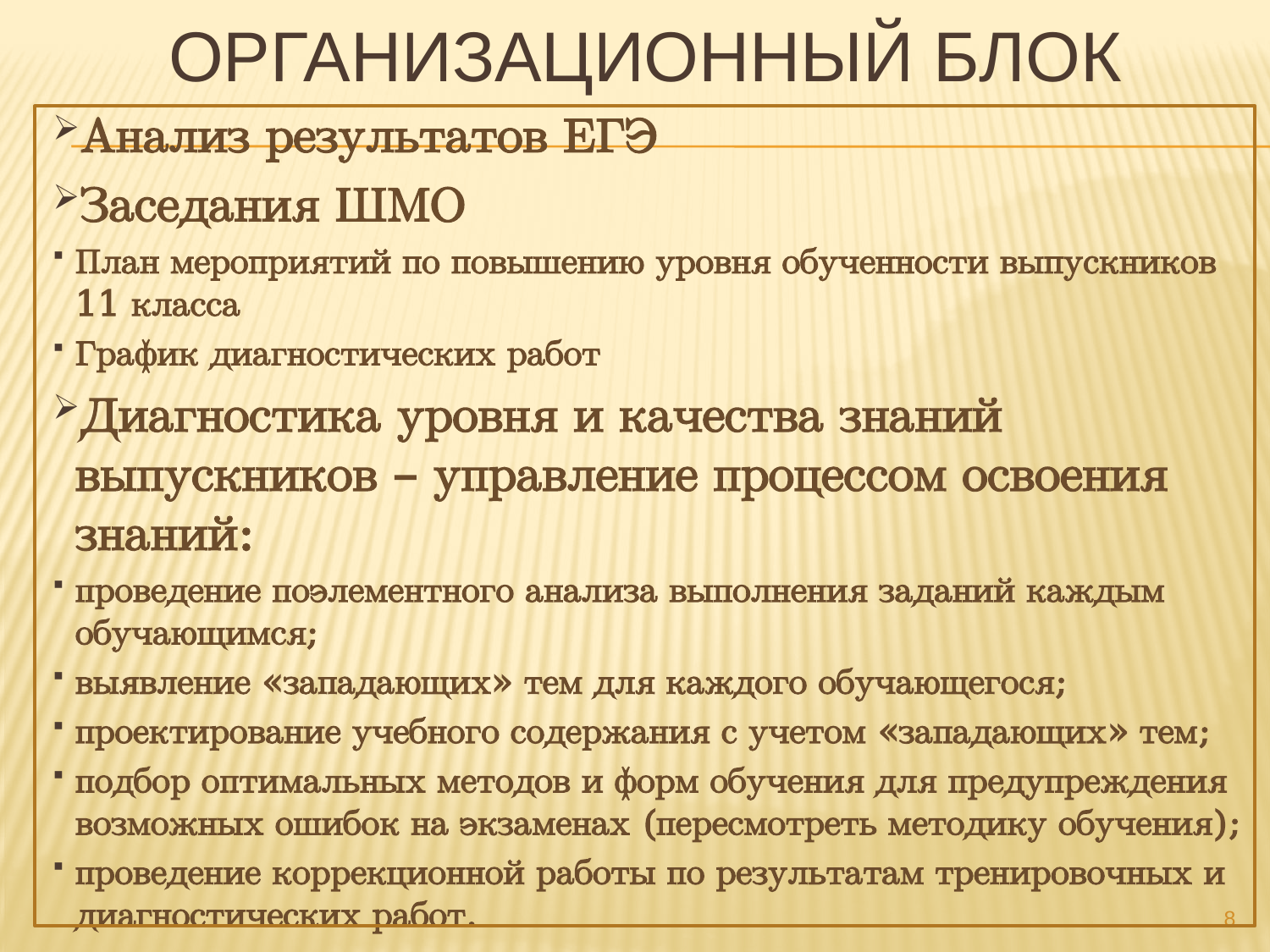

# Организационный блок
Анализ результатов ЕГЭ
Заседания ШМО
План мероприятий по повышению уровня обученности выпускников 11 класса
График диагностических работ
Диагностика уровня и качества знаний выпускников – управление процессом освоения знаний:
проведение поэлементного анализа выполнения заданий каждым обучающимся;
выявление «западающих» тем для каждого обучающегося;
проектирование учебного содержания с учетом «западающих» тем;
подбор оптимальных методов и форм обучения для предупреждения возможных ошибок на экзаменах (пересмотреть методику обучения);
проведение коррекционной работы по результатам тренировочных и диагностических работ.

8